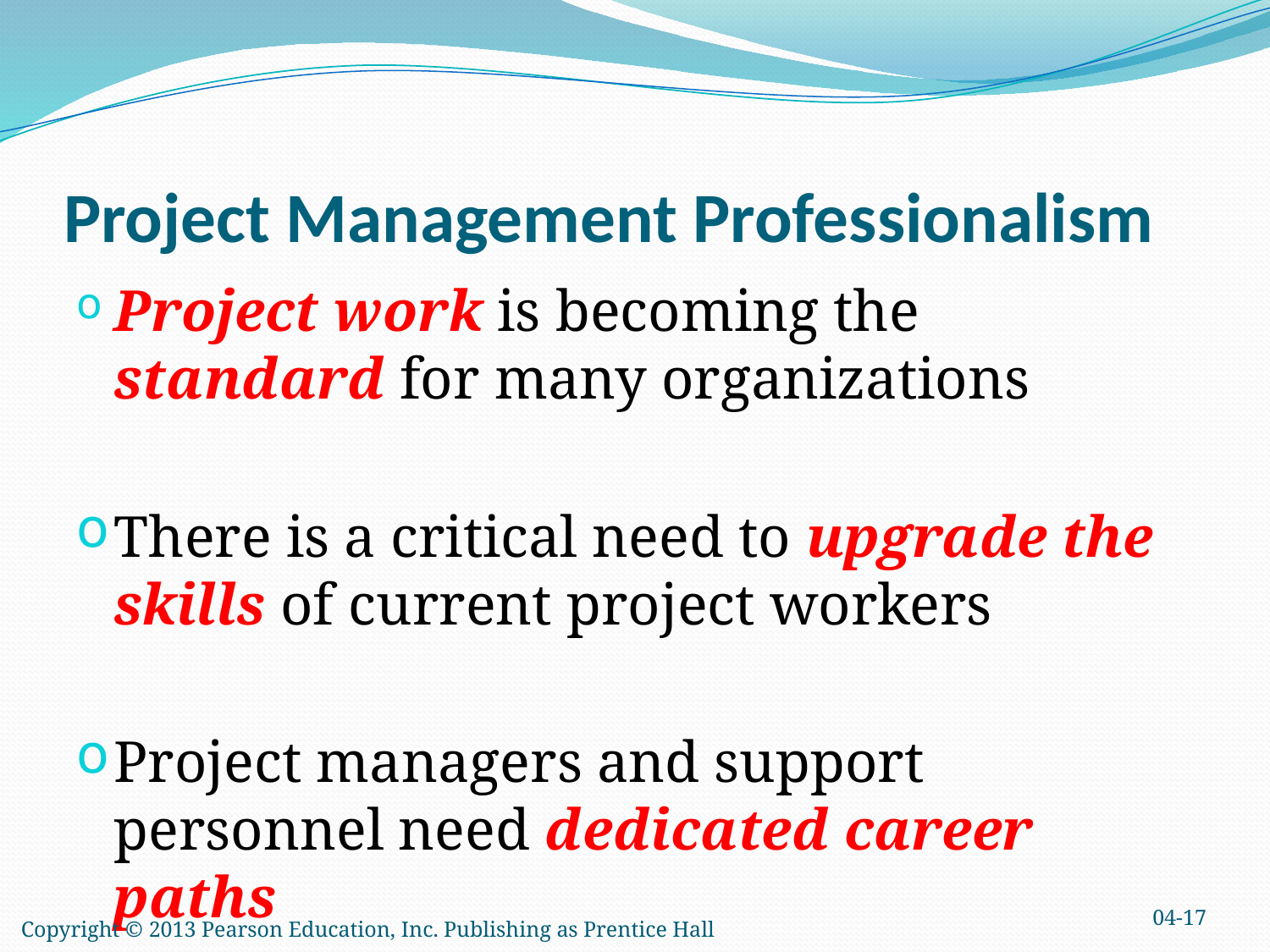

Project Management Professionalism
Project work is becoming the standard for many organizations

There is a critical need to upgrade the skills of current project workers

Project managers and support personnel need dedicated career paths
04-17
Copyright © 2013 Pearson Education, Inc. Publishing as Prentice Hall